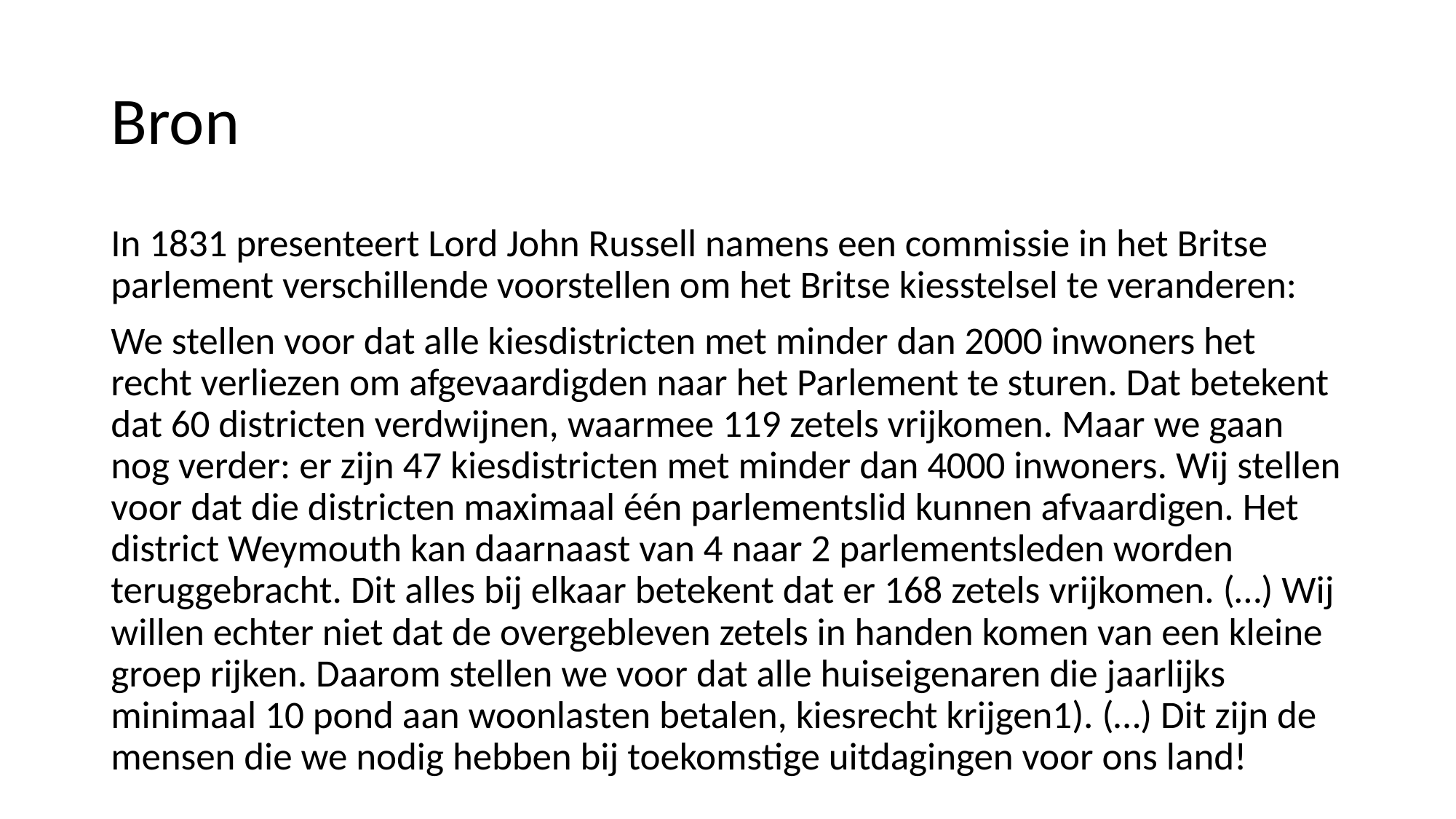

# Bron
In 1831 presenteert Lord John Russell namens een commissie in het Britse parlement verschillende voorstellen om het Britse kiesstelsel te veranderen:
We stellen voor dat alle kiesdistricten met minder dan 2000 inwoners het recht verliezen om afgevaardigden naar het Parlement te sturen. Dat betekent dat 60 districten verdwijnen, waarmee 119 zetels vrijkomen. Maar we gaan nog verder: er zijn 47 kiesdistricten met minder dan 4000 inwoners. Wij stellen voor dat die districten maximaal één parlementslid kunnen afvaardigen. Het district Weymouth kan daarnaast van 4 naar 2 parlementsleden worden teruggebracht. Dit alles bij elkaar betekent dat er 168 zetels vrijkomen. (…) Wij willen echter niet dat de overgebleven zetels in handen komen van een kleine groep rijken. Daarom stellen we voor dat alle huiseigenaren die jaarlijks minimaal 10 pond aan woonlasten betalen, kiesrecht krijgen1). (…) Dit zijn de mensen die we nodig hebben bij toekomstige uitdagingen voor ons land!